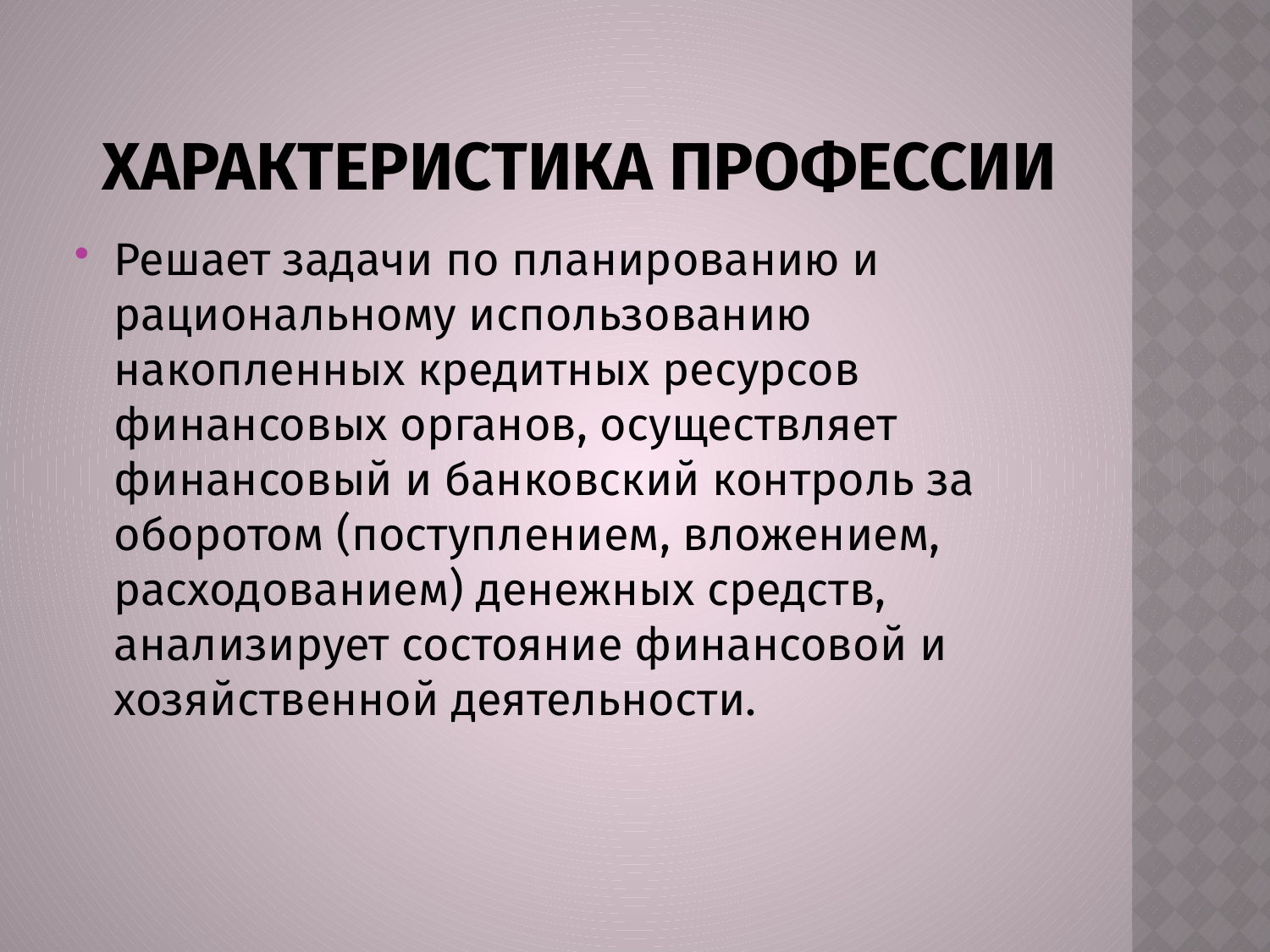

# Характеристика профессии
Решает задачи по планированию и рациональному использованию накопленных кредитных ресурсов финансовых органов, осуществляет финансовый и банковский контроль за оборотом (поступлением, вложением, расходованием) денежных средств, анализирует состояние финансовой и хозяйственной деятельности.